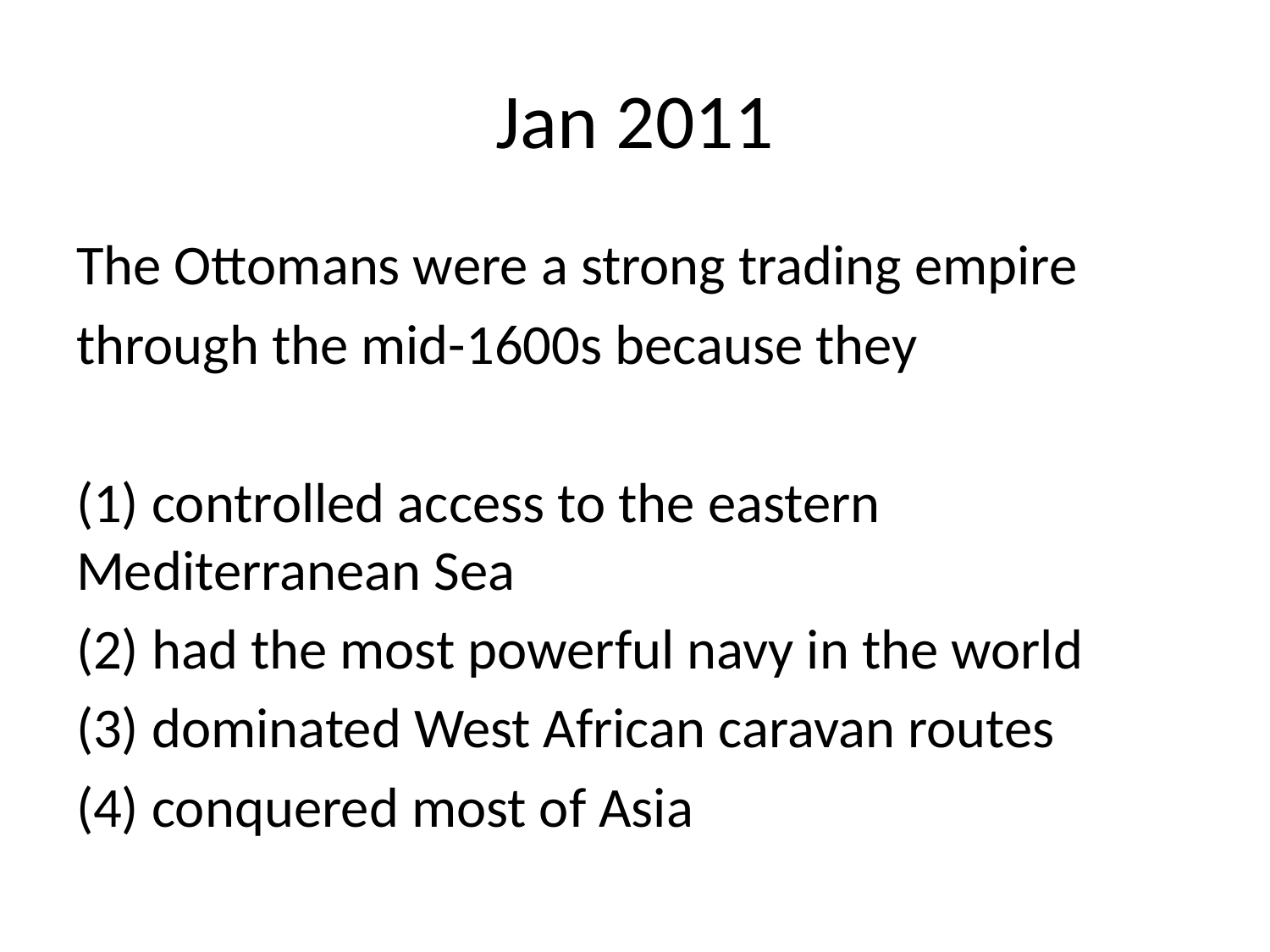

# Jan 2011
The Ottomans were a strong trading empire
through the mid-1600s because they

(1) controlled access to the eastern Mediterranean Sea
(2) had the most powerful navy in the world
(3) dominated West African caravan routes
(4) conquered most of Asia